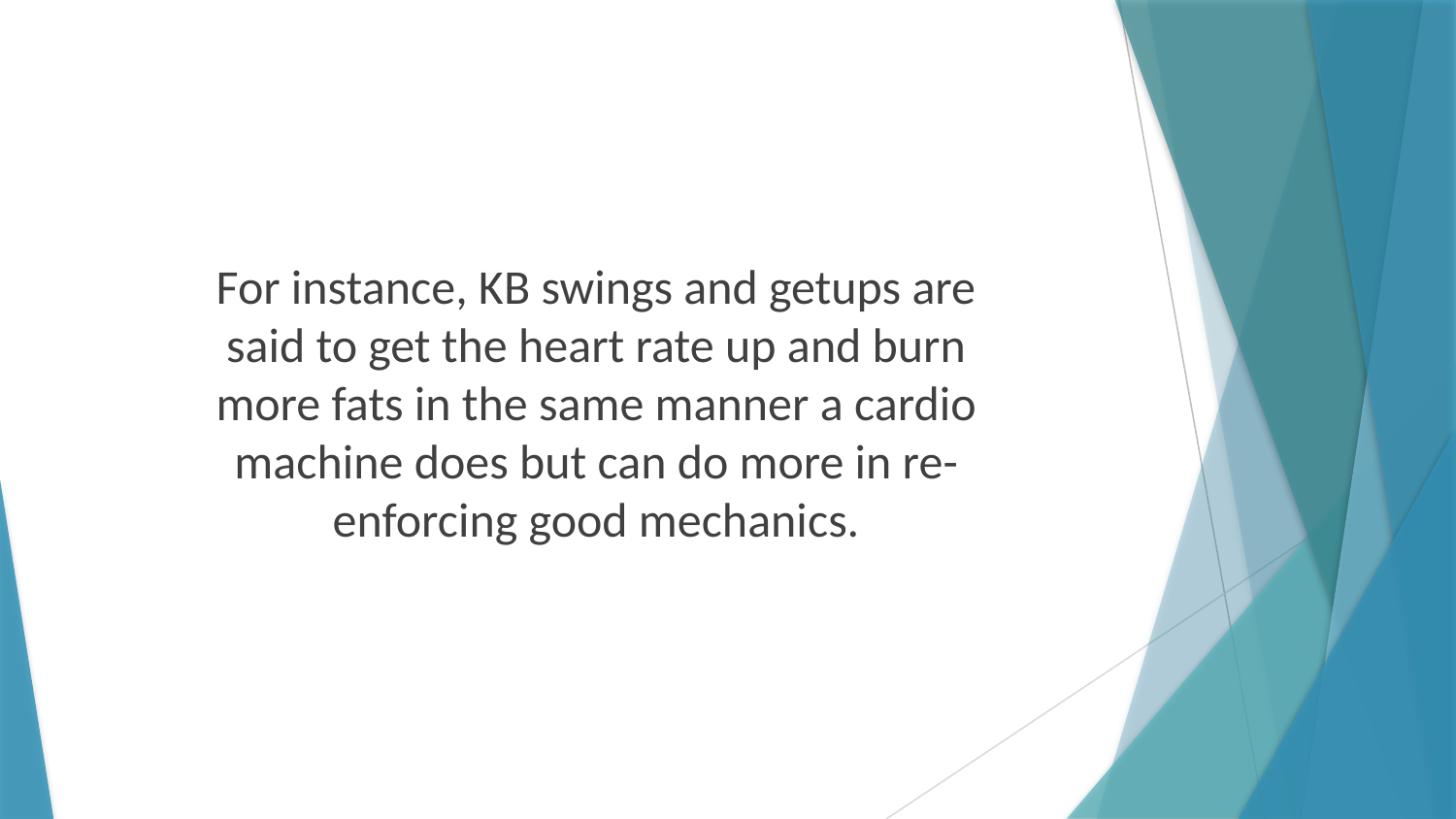

For instance, KB swings and getups are said to get the heart rate up and burn more fats in the same manner a cardio machine does but can do more in re-enforcing good mechanics.